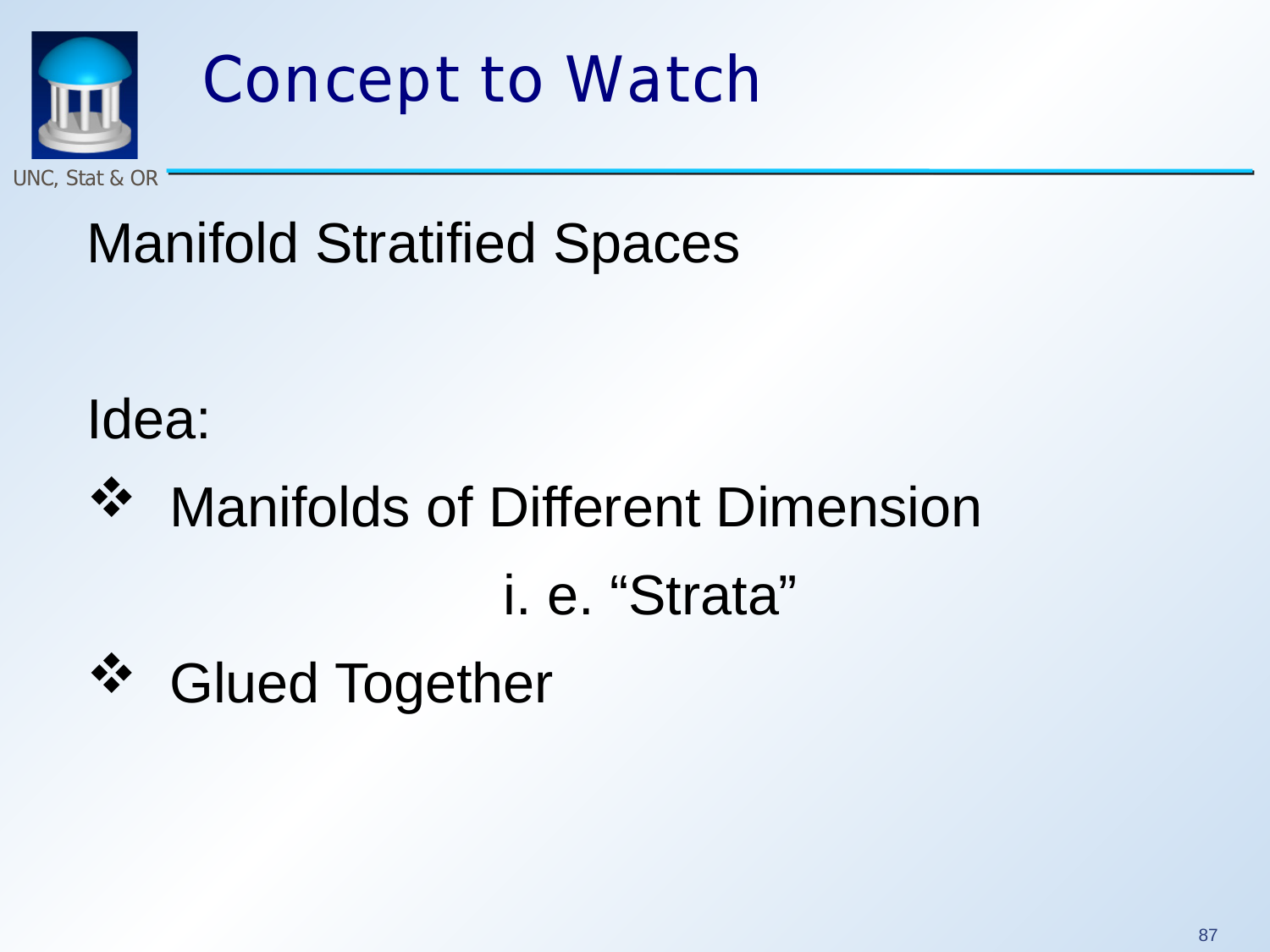

# Concept to Watch
Manifold Stratified Spaces

Idea:
  Manifolds of Different Dimension
i. e. “Strata”
  Glued Together